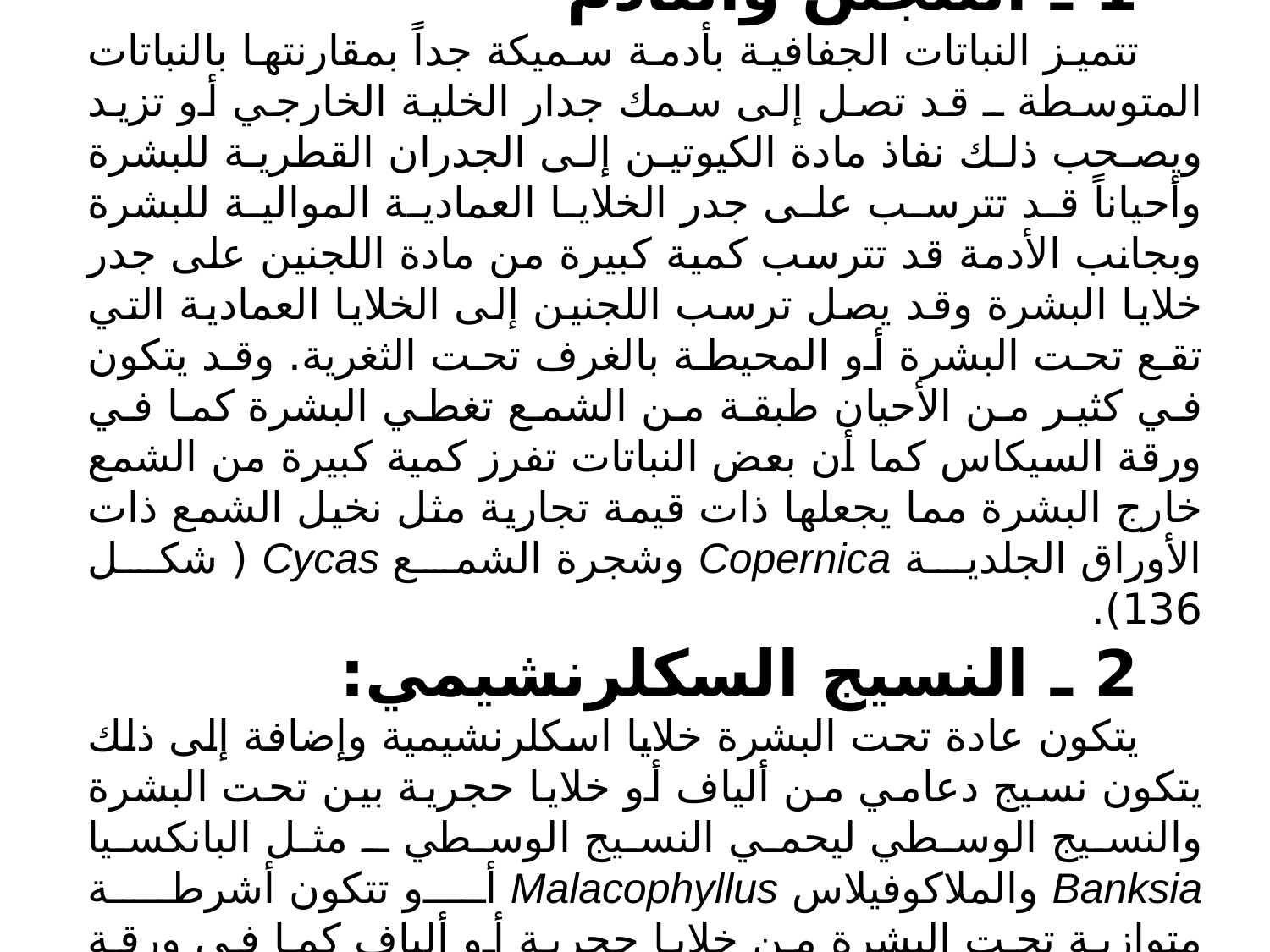

1 ـ التلجنن والتأدم
تتميز النباتات الجفافية بأدمة سميكة جداً بمقارنتها بالنباتات المتوسطة ـ قد تصل إلى سمك جدار الخلية الخارجي أو تزيد ويصحب ذلك نفاذ مادة الكيوتين إلى الجدران القطرية للبشرة وأحياناً قد تترسب على جدر الخلايا العمادية الموالية للبشرة وبجانب الأدمة قد تترسب كمية كبيرة من مادة اللجنين على جدر خلايا البشرة وقد يصل ترسب اللجنين إلى الخلايا العمادية التي تقع تحت البشرة أو المحيطة بالغرف تحت الثغرية. وقد يتكون في كثير من الأحيان طبقة من الشمع تغطي البشرة كما في ورقة السيكاس كما أن بعض النباتات تفرز كمية كبيرة من الشمع خارج البشرة مما يجعلها ذات قيمة تجارية مثل نخيل الشمع ذات الأوراق الجلدية Copernica وشجرة الشمع Cycas ( شكل 136).
2 ـ النسيج السكلرنشيمي:
يتكون عادة تحت البشرة خلايا اسكلرنشيمية وإضافة إلى ذلك يتكون نسيج دعامي من ألياف أو خلايا حجرية بين تحت البشرة والنسيج الوسطي ليحمي النسيج الوسطي ـ مثل البانكسيا Banksia والملاكوفيلاس Malacophyllus أو تتكون أشرطة متوازية تحت البشرة من خلايا حجرية أو ألياف كما في ورقة نبات الهاكيا Hakea ( شكل 137 ).